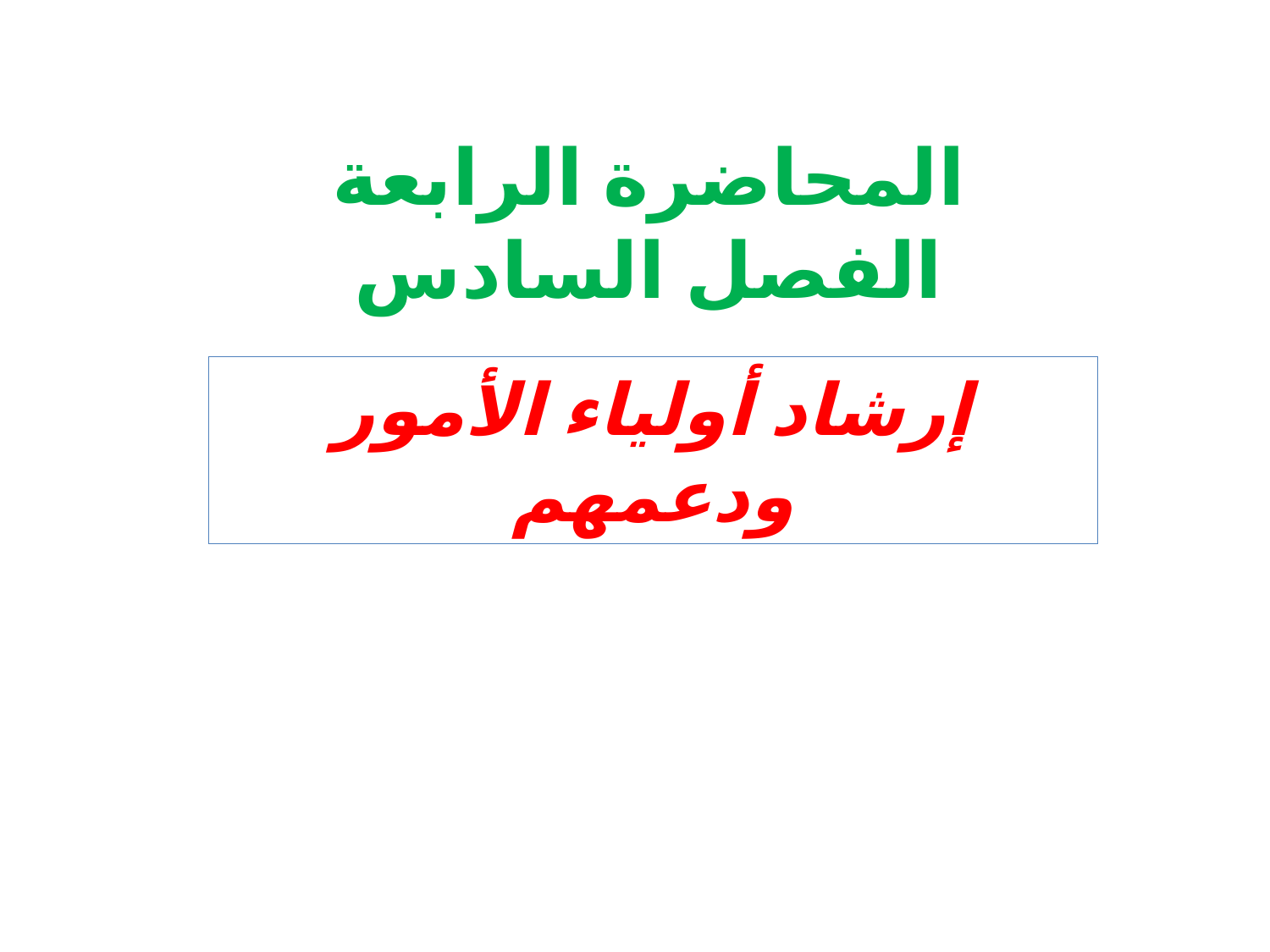

# المحاضرة الرابعة الفصل السادس
إرشاد أولياء الأمور ودعمهم